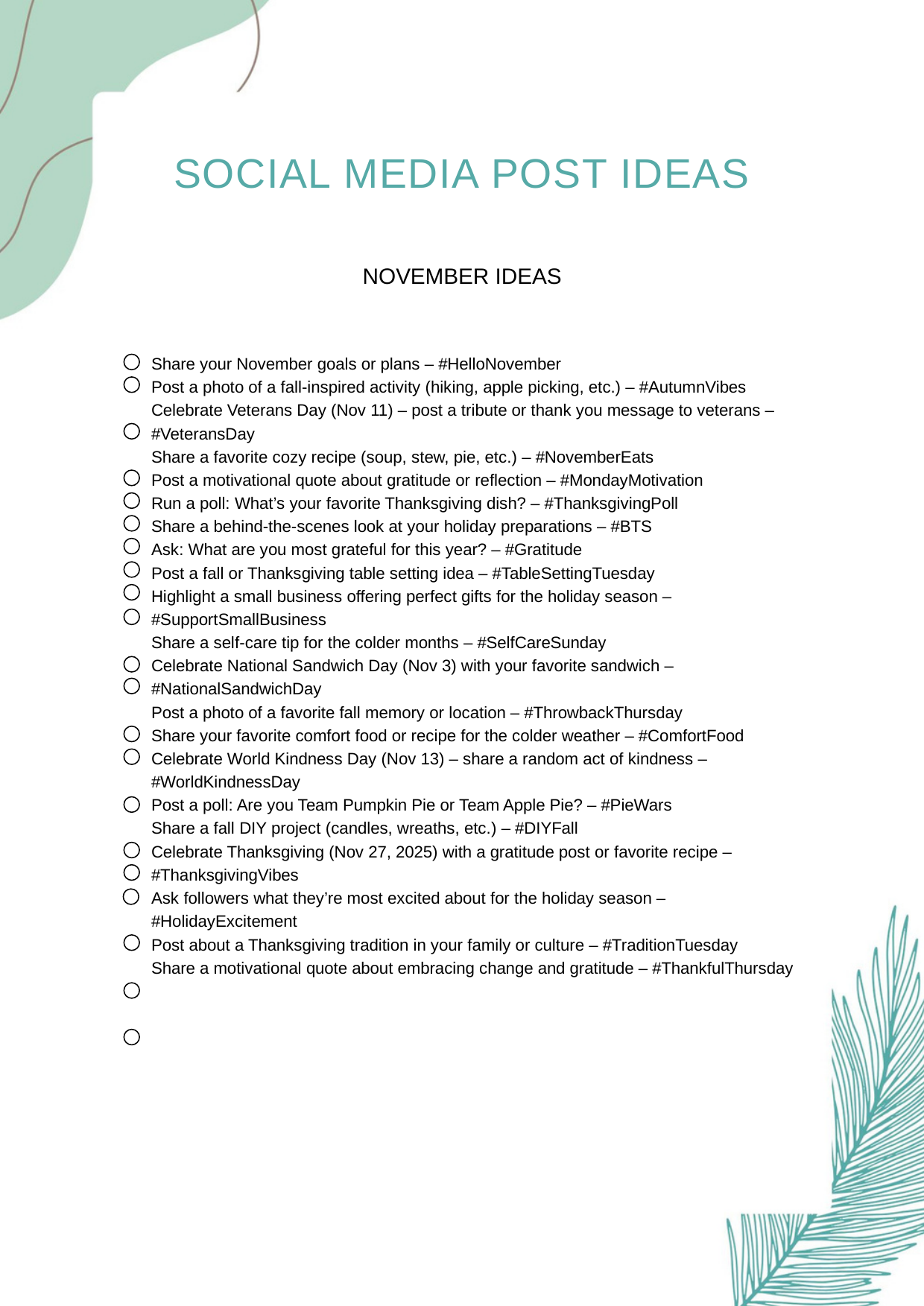

SOCIAL MEDIA POST IDEAS
NOVEMBER IDEAS
Share your November goals or plans – #HelloNovember
Post a photo of a fall-inspired activity (hiking, apple picking, etc.) – #AutumnVibes
Celebrate Veterans Day (Nov 11) – post a tribute or thank you message to veterans – #VeteransDay
Share a favorite cozy recipe (soup, stew, pie, etc.) – #NovemberEats
Post a motivational quote about gratitude or reflection – #MondayMotivation
Run a poll: What’s your favorite Thanksgiving dish? – #ThanksgivingPoll
Share a behind-the-scenes look at your holiday preparations – #BTS
Ask: What are you most grateful for this year? – #Gratitude
Post a fall or Thanksgiving table setting idea – #TableSettingTuesday
Highlight a small business offering perfect gifts for the holiday season – #SupportSmallBusiness
Share a self-care tip for the colder months – #SelfCareSunday
Celebrate National Sandwich Day (Nov 3) with your favorite sandwich – #NationalSandwichDay
Post a photo of a favorite fall memory or location – #ThrowbackThursday
Share your favorite comfort food or recipe for the colder weather – #ComfortFood
Celebrate World Kindness Day (Nov 13) – share a random act of kindness – #WorldKindnessDay
Post a poll: Are you Team Pumpkin Pie or Team Apple Pie? – #PieWars
Share a fall DIY project (candles, wreaths, etc.) – #DIYFall
Celebrate Thanksgiving (Nov 27, 2025) with a gratitude post or favorite recipe – #ThanksgivingVibes
Ask followers what they’re most excited about for the holiday season – #HolidayExcitement
Post about a Thanksgiving tradition in your family or culture – #TraditionTuesday
Share a motivational quote about embracing change and gratitude – #ThankfulThursday